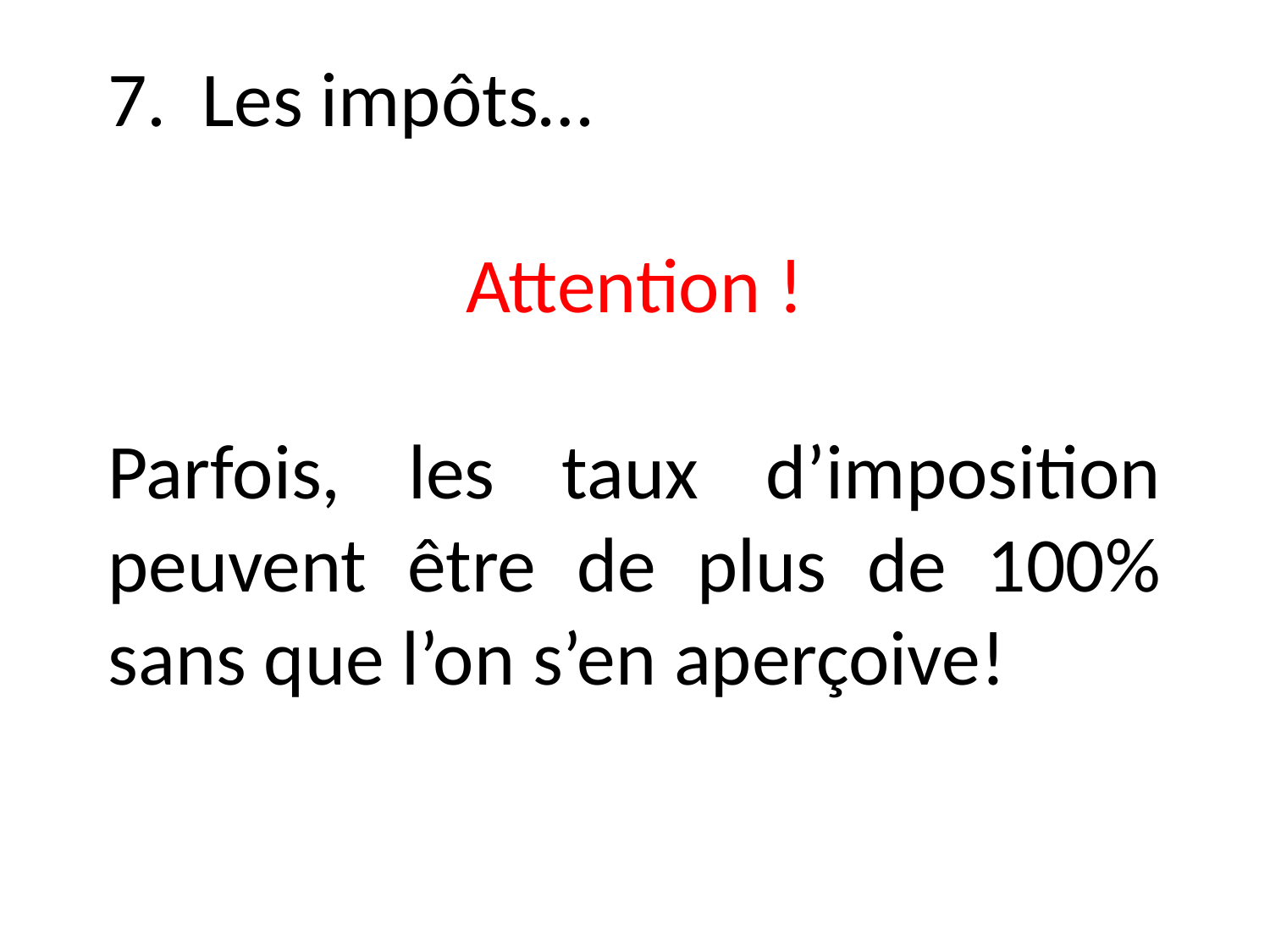

7.  Les impôts…

Attention !

Parfois, les taux d’imposition peuvent être de plus de 100% sans que l’on s’en aperçoive!